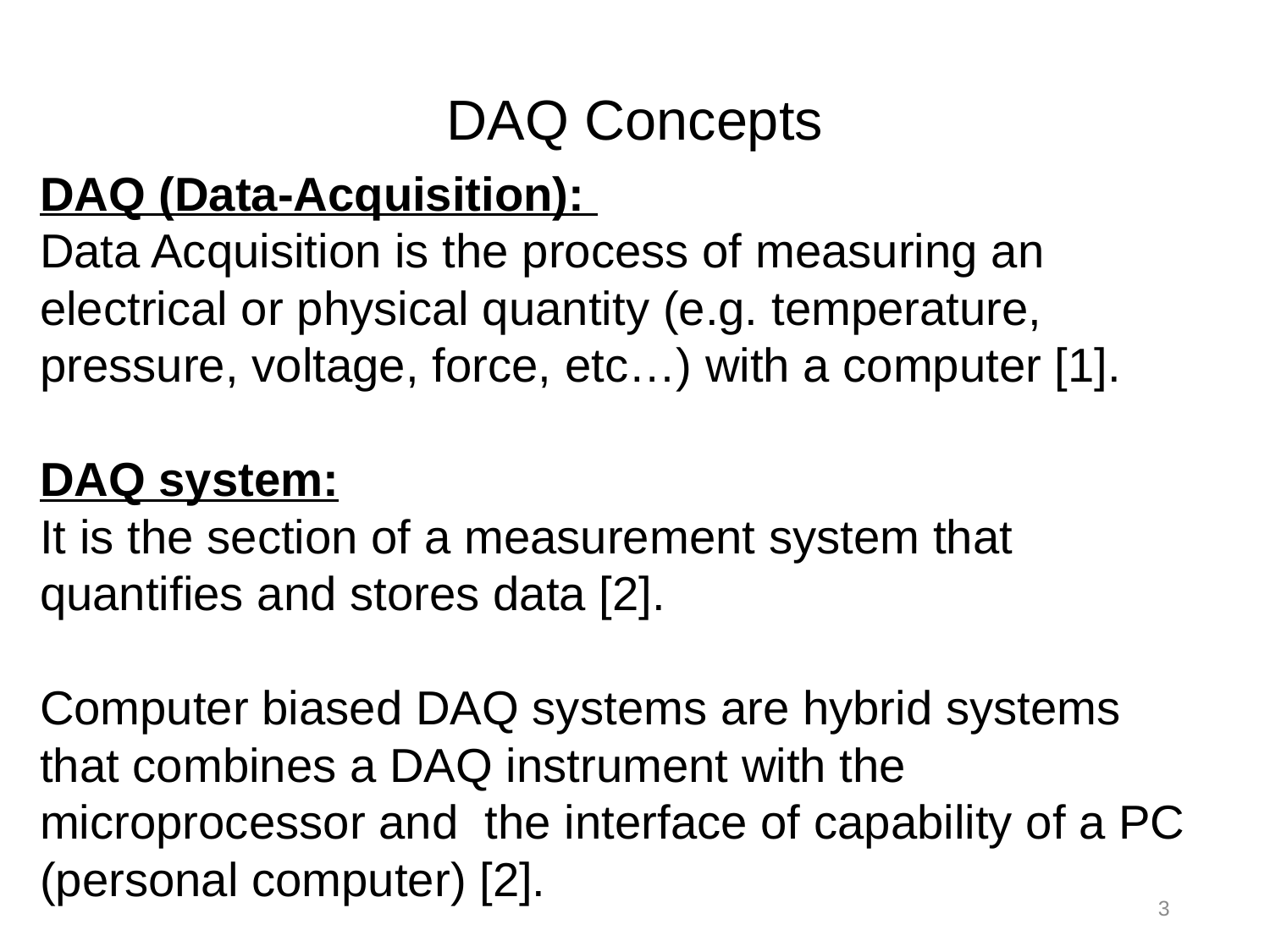

DAQ Concepts
DAQ (Data-Acquisition):
Data Acquisition is the process of measuring an electrical or physical quantity (e.g. temperature, pressure, voltage, force, etc…) with a computer [1].

DAQ system:
It is the section of a measurement system that quantifies and stores data [2].

Computer biased DAQ systems are hybrid systems that combines a DAQ instrument with the microprocessor and  the interface of capability of a PC (personal computer) [2].
3